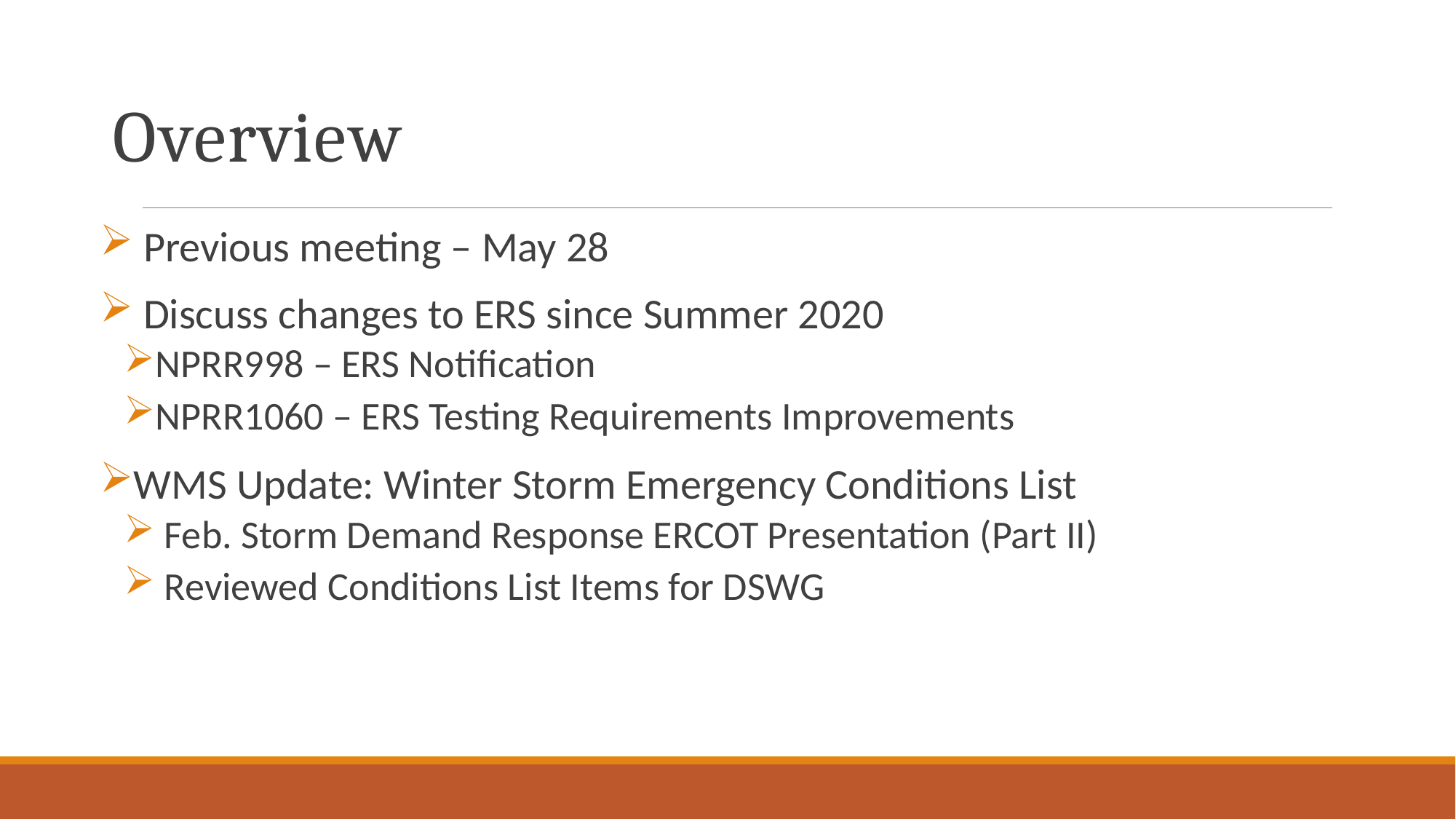

# Overview
 Previous meeting – May 28
 Discuss changes to ERS since Summer 2020
NPRR998 – ERS Notification
NPRR1060 – ERS Testing Requirements Improvements
WMS Update: Winter Storm Emergency Conditions List
 Feb. Storm Demand Response ERCOT Presentation (Part II)
 Reviewed Conditions List Items for DSWG